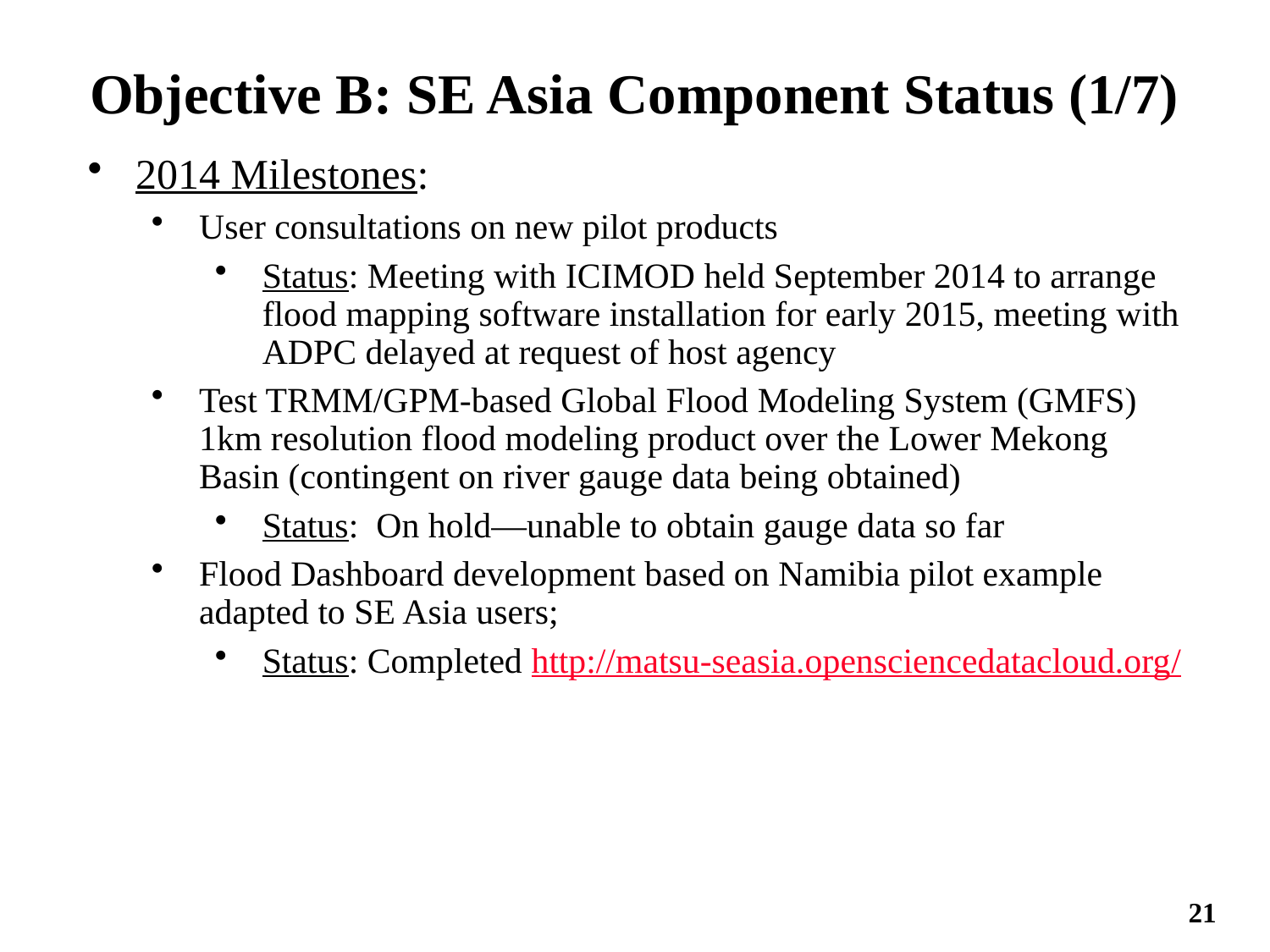

# Objective B: SE Asia Component Status (1/7)
2014 Milestones:
User consultations on new pilot products
Status: Meeting with ICIMOD held September 2014 to arrange flood mapping software installation for early 2015, meeting with ADPC delayed at request of host agency
Test TRMM/GPM-based Global Flood Modeling System (GMFS) 1km resolution flood modeling product over the Lower Mekong Basin (contingent on river gauge data being obtained)
Status:  On hold—unable to obtain gauge data so far
Flood Dashboard development based on Namibia pilot example adapted to SE Asia users;
Status: Completed http://matsu-seasia.opensciencedatacloud.org/
21